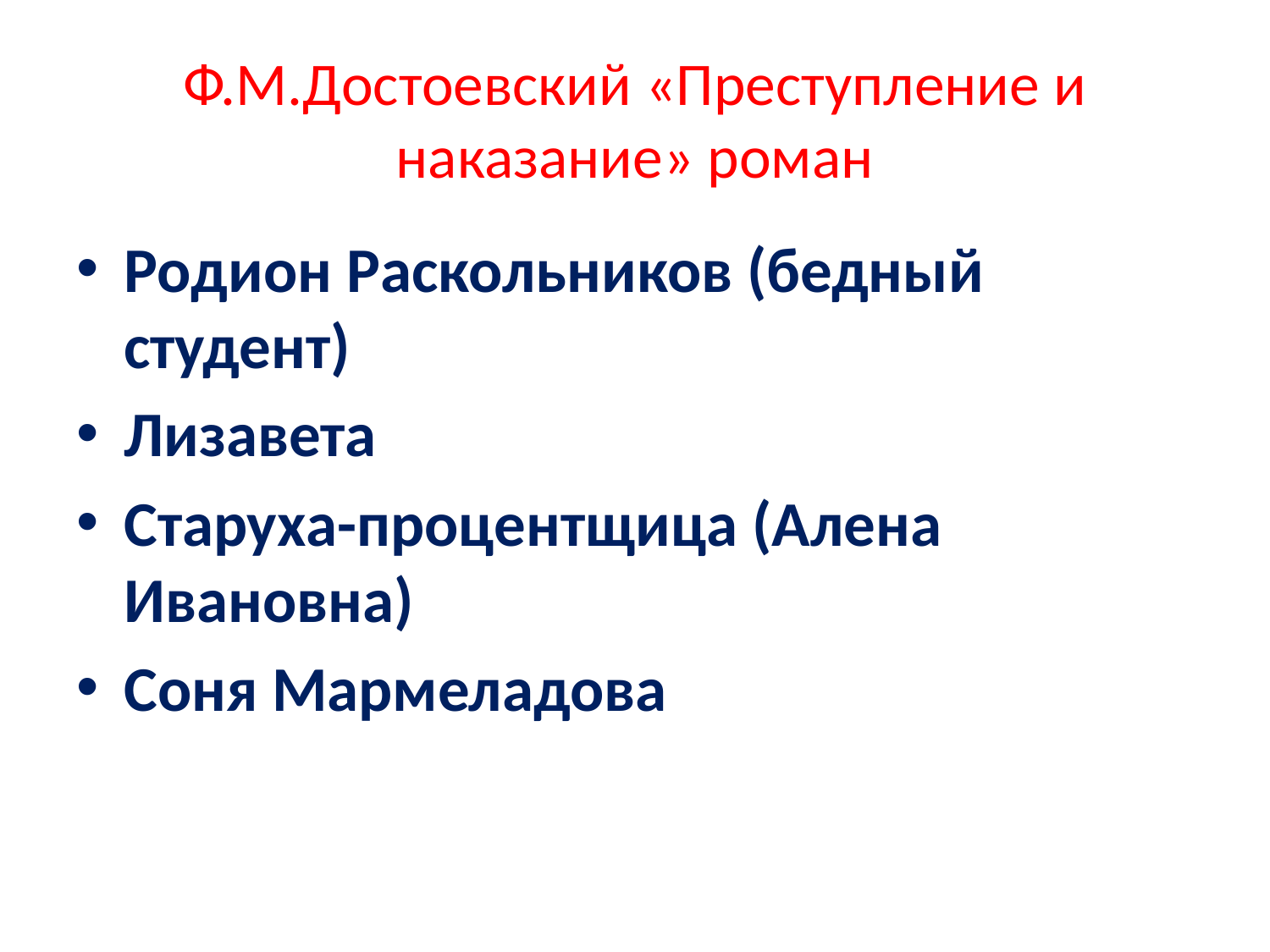

# Ф.М.Достоевский «Преступление и наказание» роман
Родион Раскольников (бедный студент)
Лизавета
Старуха-процентщица (Алена Ивановна)
Соня Мармеладова